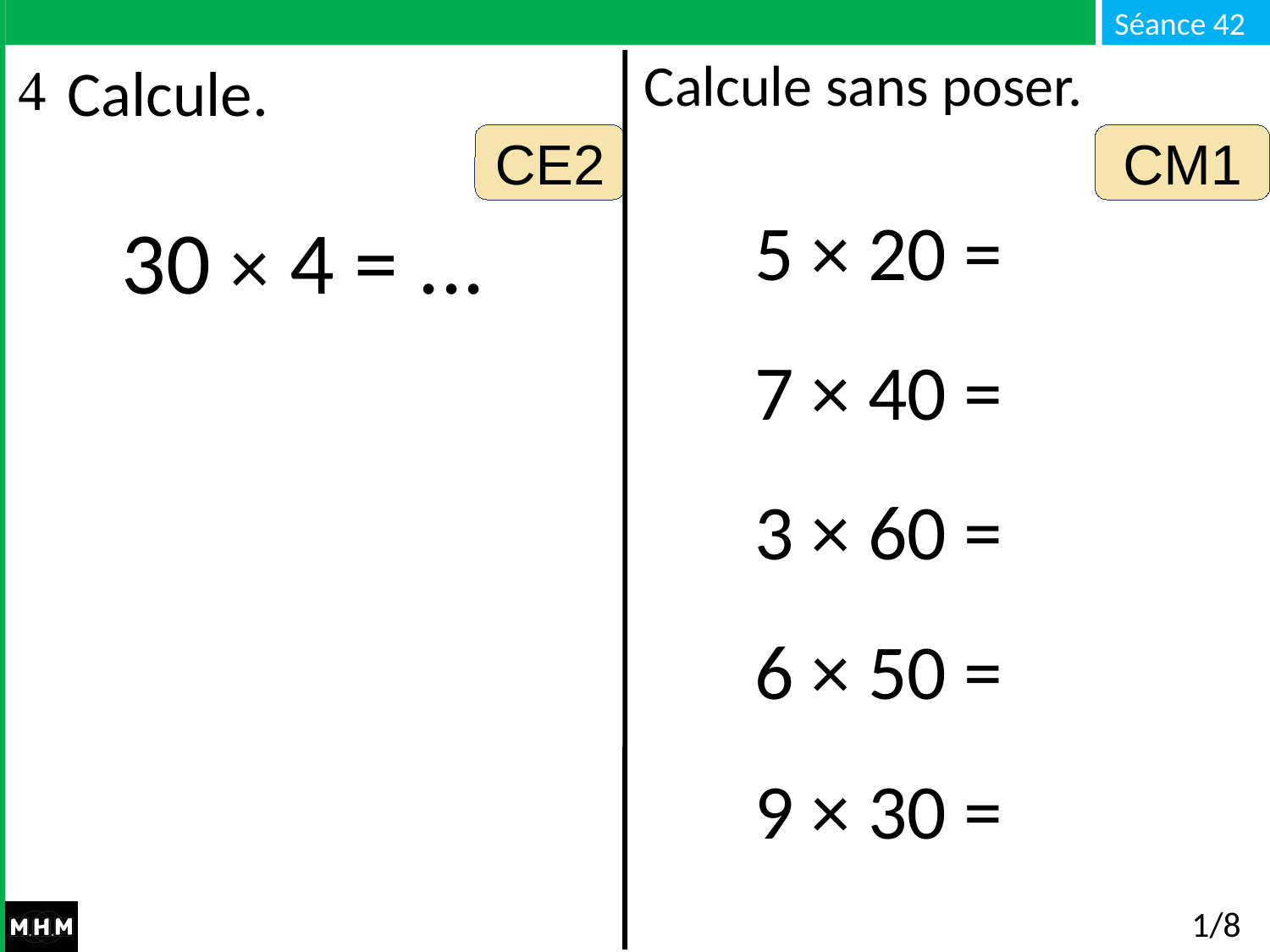

# Calcule.
Calcule sans poser.

CE2
CM1
5 × 20 =
7 × 40 =
3 × 60 =
6 × 50 =
9 × 30 =
30 × 4 = ...
1/8